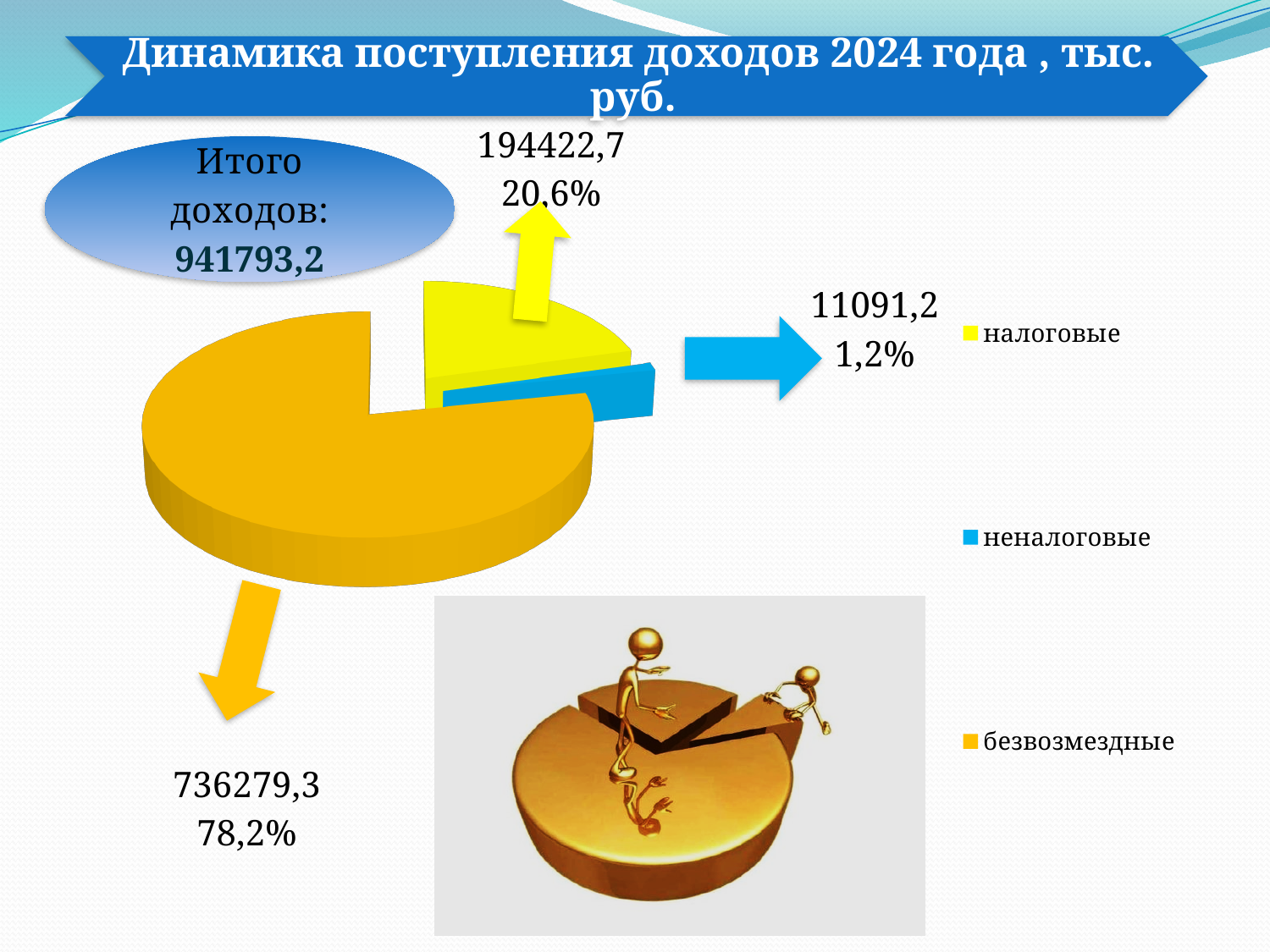

Динамика поступления доходов 2024 года , тыс. руб.

[unsupported chart]